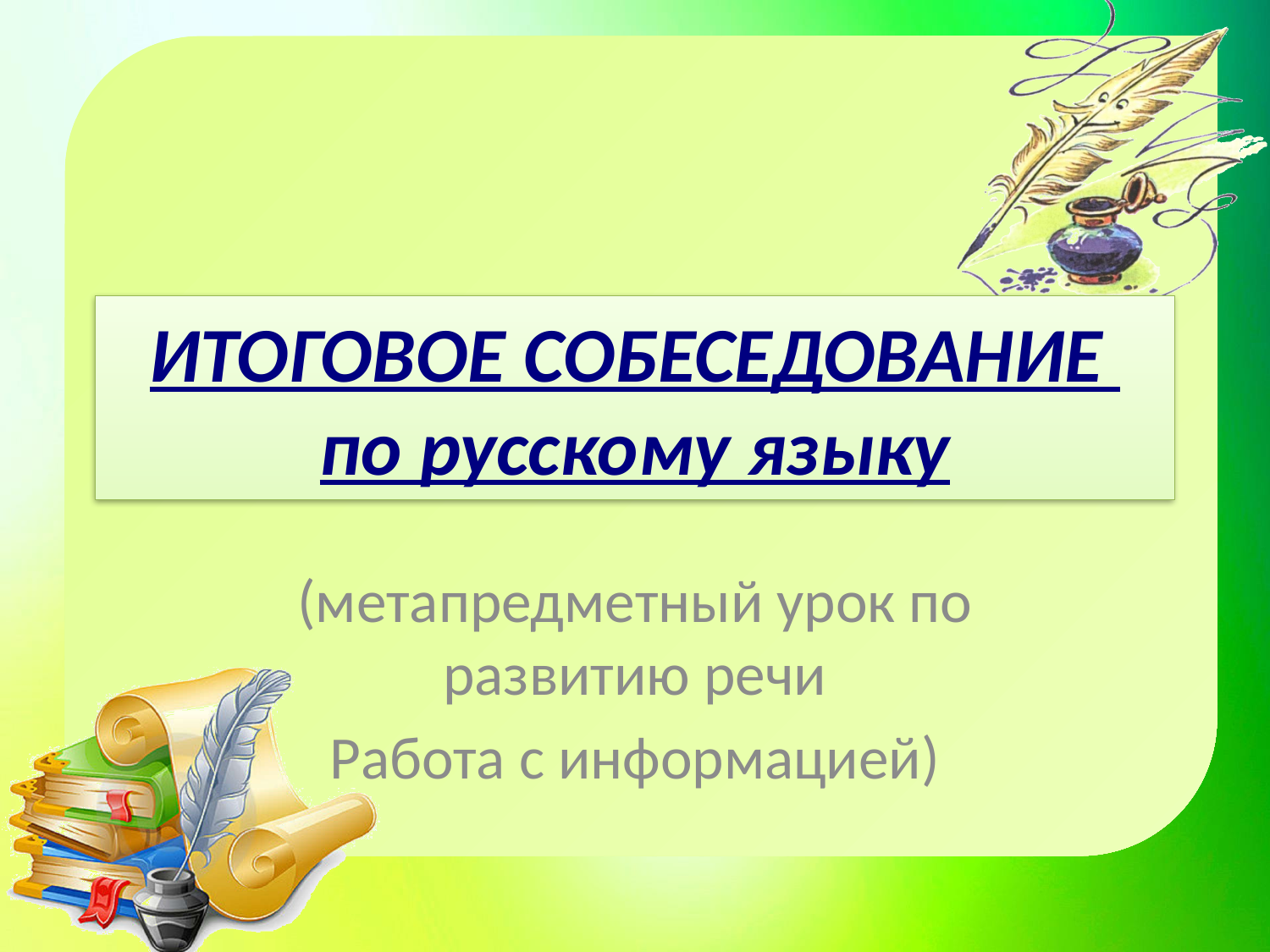

# ИТОГОВОЕ СОБЕСЕДОВАНИЕ по русскому языку
(метапредметный урок по развитию речи
Работа с информацией)